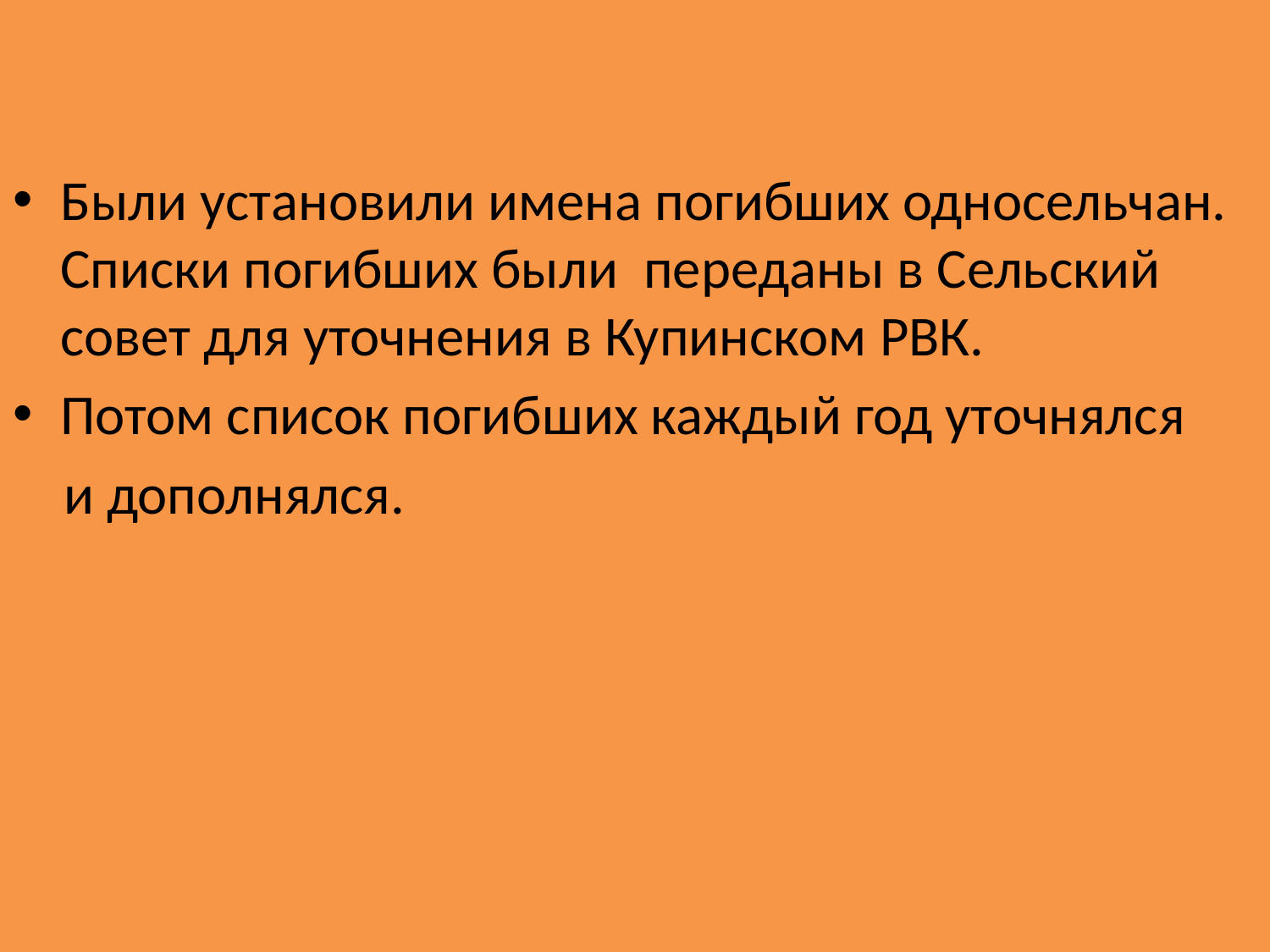

Были установили имена погибших односельчан. Списки погибших были  переданы в Сельский совет для уточнения в Купинском РВК.
Потом список погибших каждый год уточнялся
    и дополнялся.

#